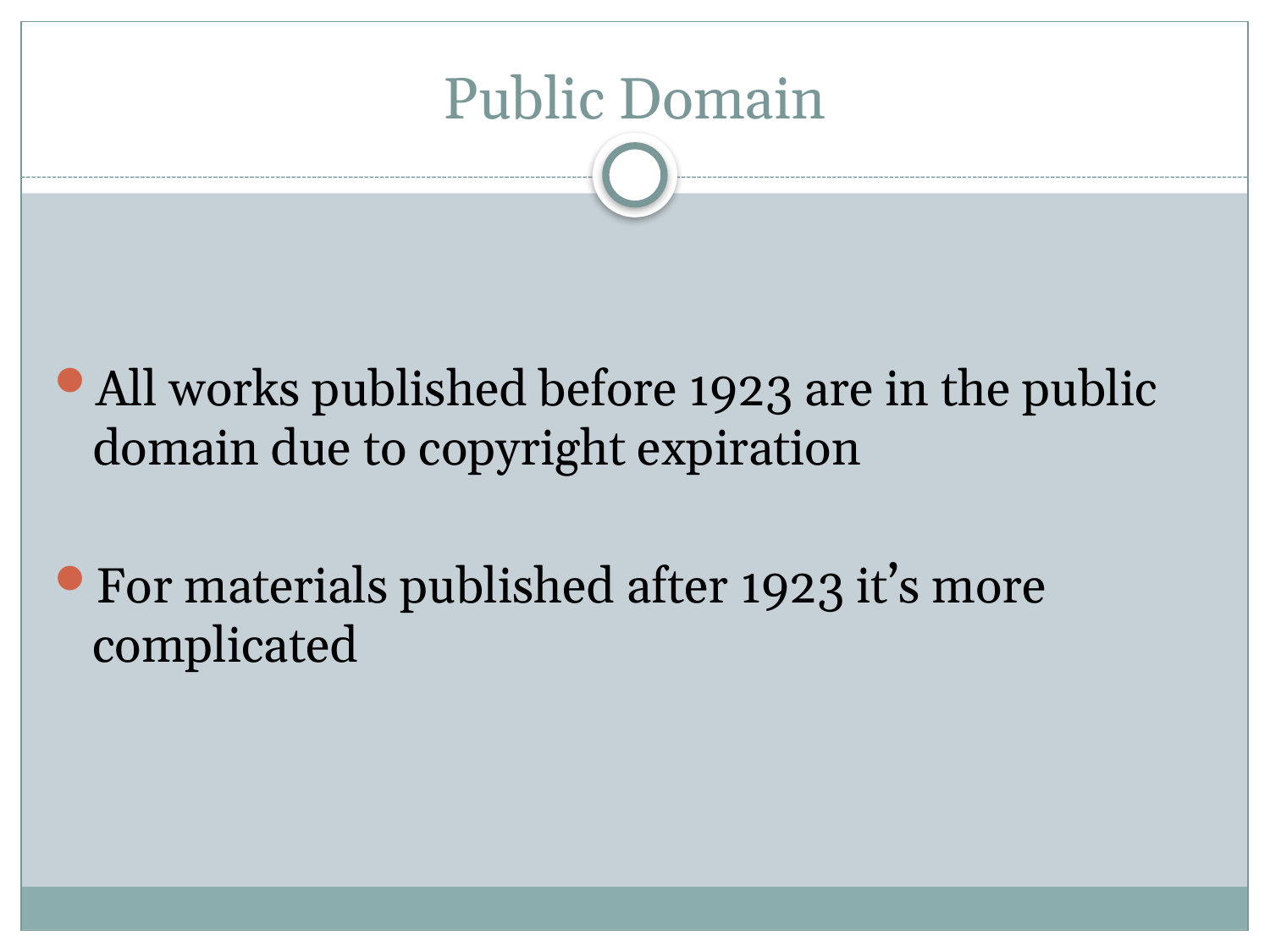

# Public Domain

All works published before 1923 are in the public domain due to copyright expiration

For materials published after 1923 it’s more complicated